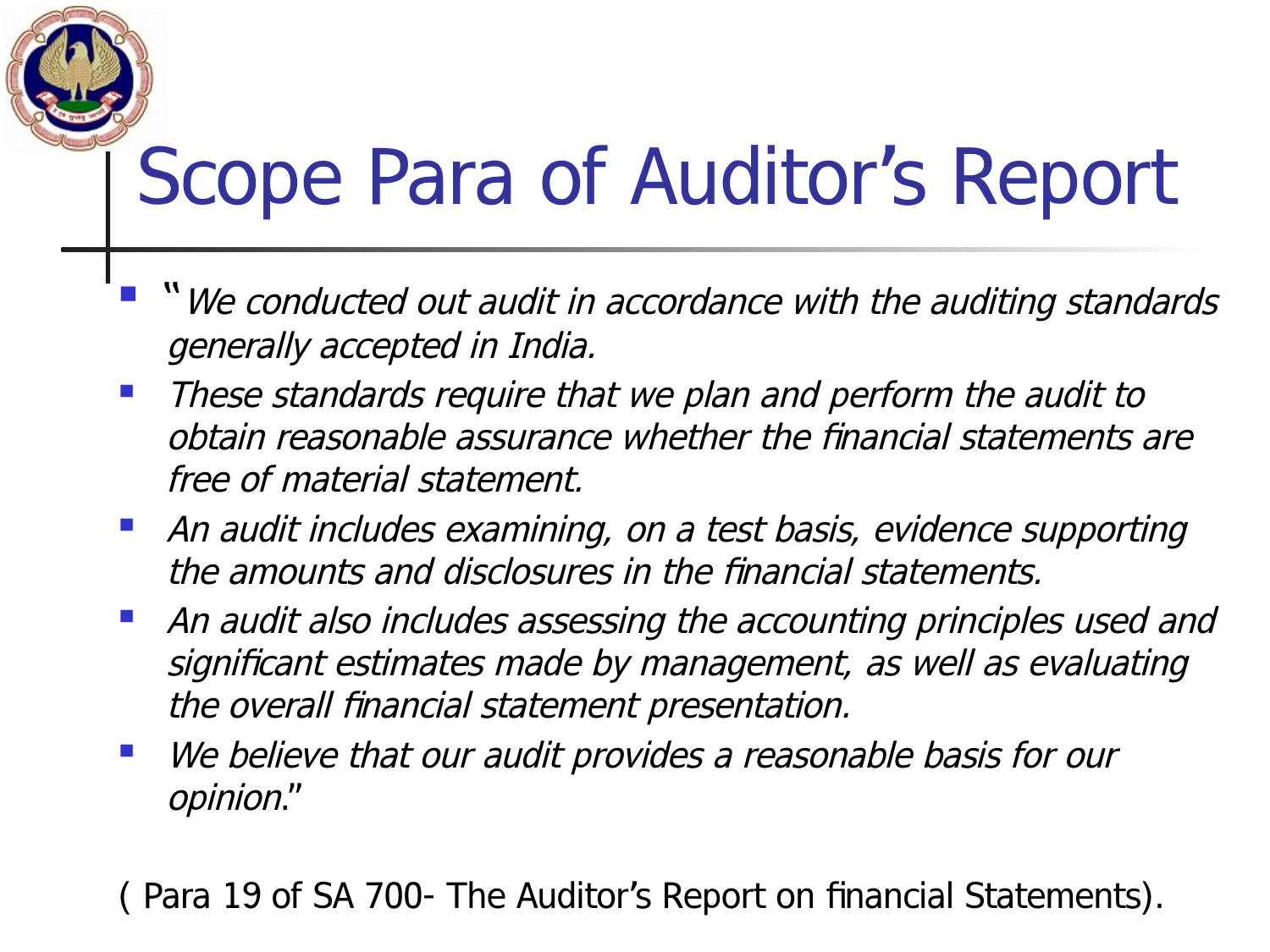

# Scope Para of Auditor’s Report
“We conducted out audit in accordance with the auditing standards generally accepted in India.
These standards require that we plan and perform the audit to obtain reasonable assurance whether the financial statements are free of material statement.
An audit includes examining, on a test basis, evidence supporting the amounts and disclosures in the financial statements.
An audit also includes assessing the accounting principles used and significant estimates made by management, as well as evaluating the overall financial statement presentation.
We believe that our audit provides a reasonable basis for our opinion.”

( Para 19 of SA 700- The Auditor’s Report on financial Statements).